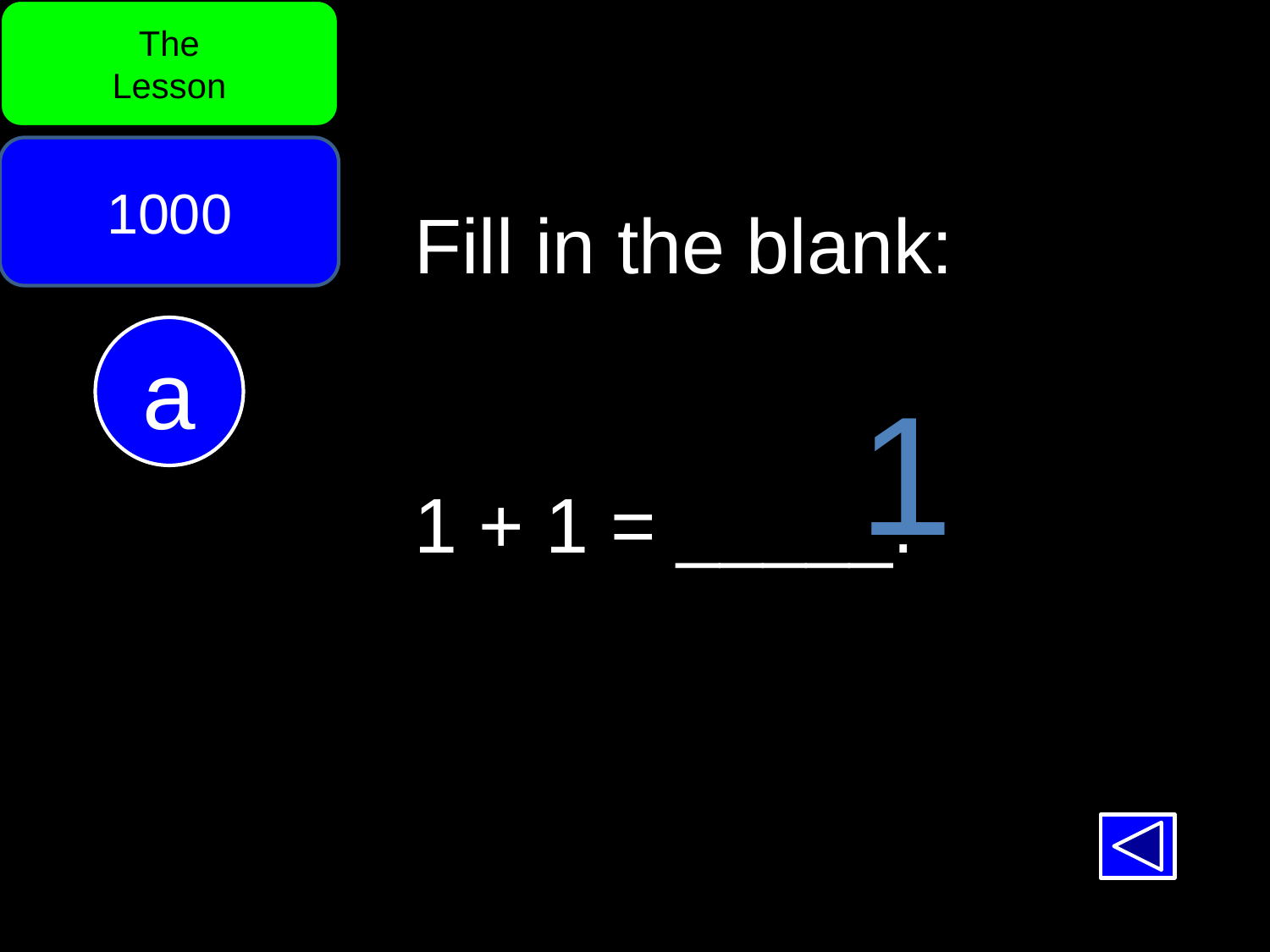

The
Lesson
1000
Fill in the blank:

1 + 1 = _____.
a
1